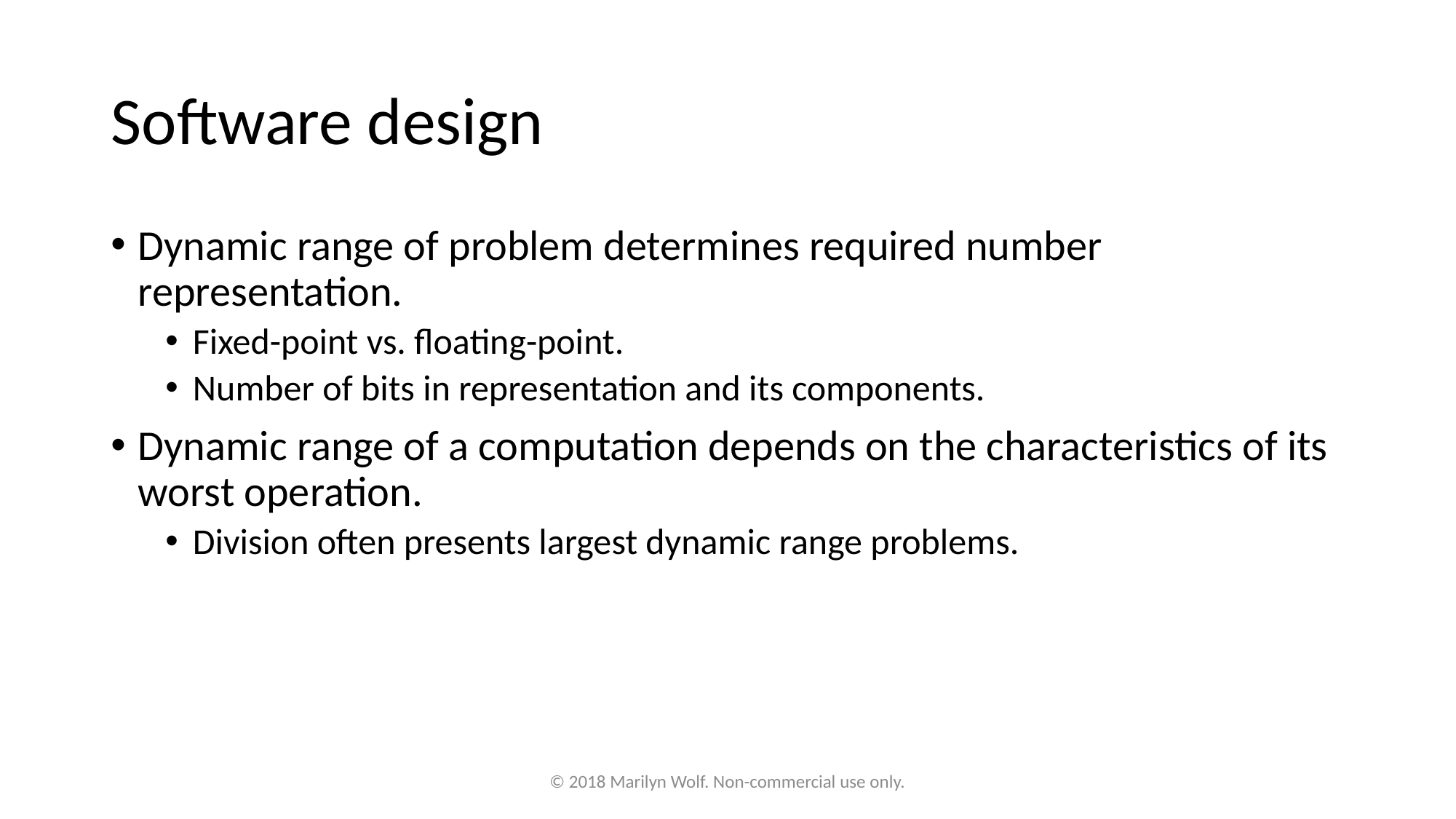

# Software design
Dynamic range of problem determines required number representation.
Fixed-point vs. floating-point.
Number of bits in representation and its components.
Dynamic range of a computation depends on the characteristics of its worst operation.
Division often presents largest dynamic range problems.
© 2018 Marilyn Wolf. Non-commercial use only.